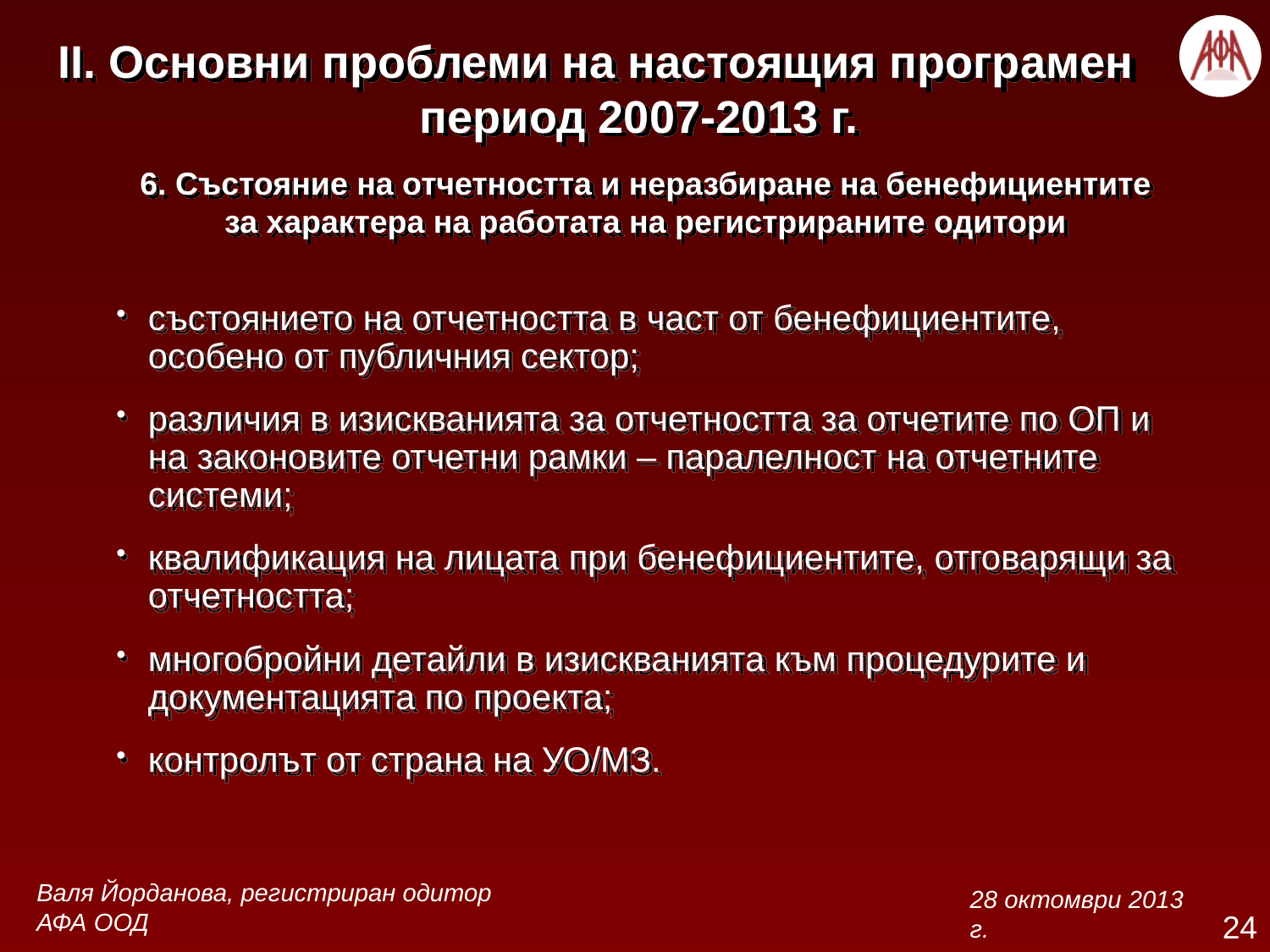

# II. Основни проблеми на настоящия програмен период 2007-2013 г. 6. Състояние на отчетността и неразбиране на бенефициентите за характера на работата на регистрираните одитори
състоянието на отчетността в част от бенефициентите, особено от публичния сектор;
различия в изискванията за отчетността за отчетите по ОП и на законовите отчетни рамки – паралелност на отчетните системи;
квалификация на лицата при бенефициентите, отговарящи за отчетността;
многобройни детайли в изискванията към процедурите и документацията по проекта;
контролът от страна на УО/МЗ.